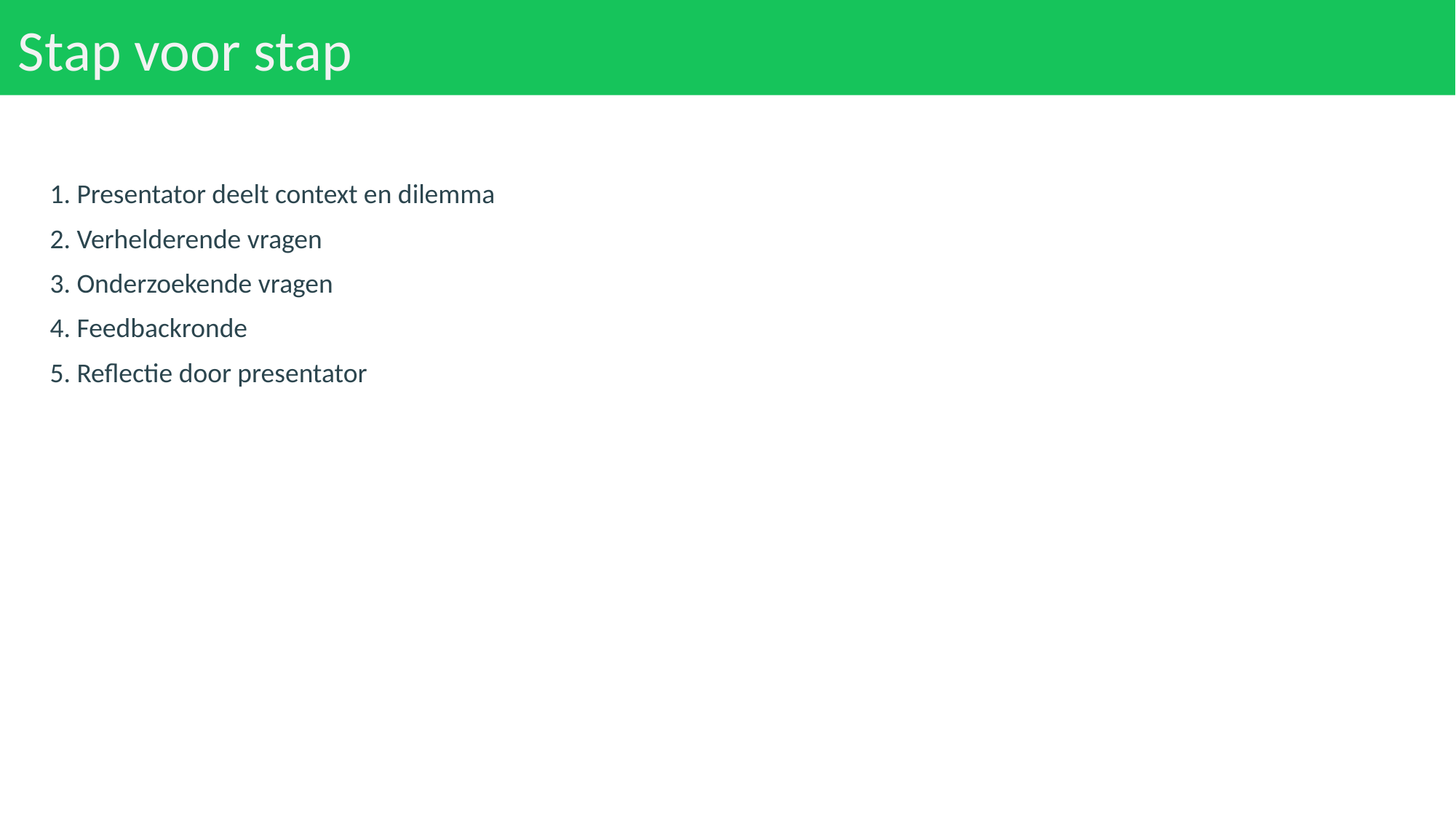

# Stap voor stap

1. Presentator deelt context en dilemma
2. Verhelderende vragen
3. Onderzoekende vragen
4. Feedbackronde
5. Reflectie door presentator